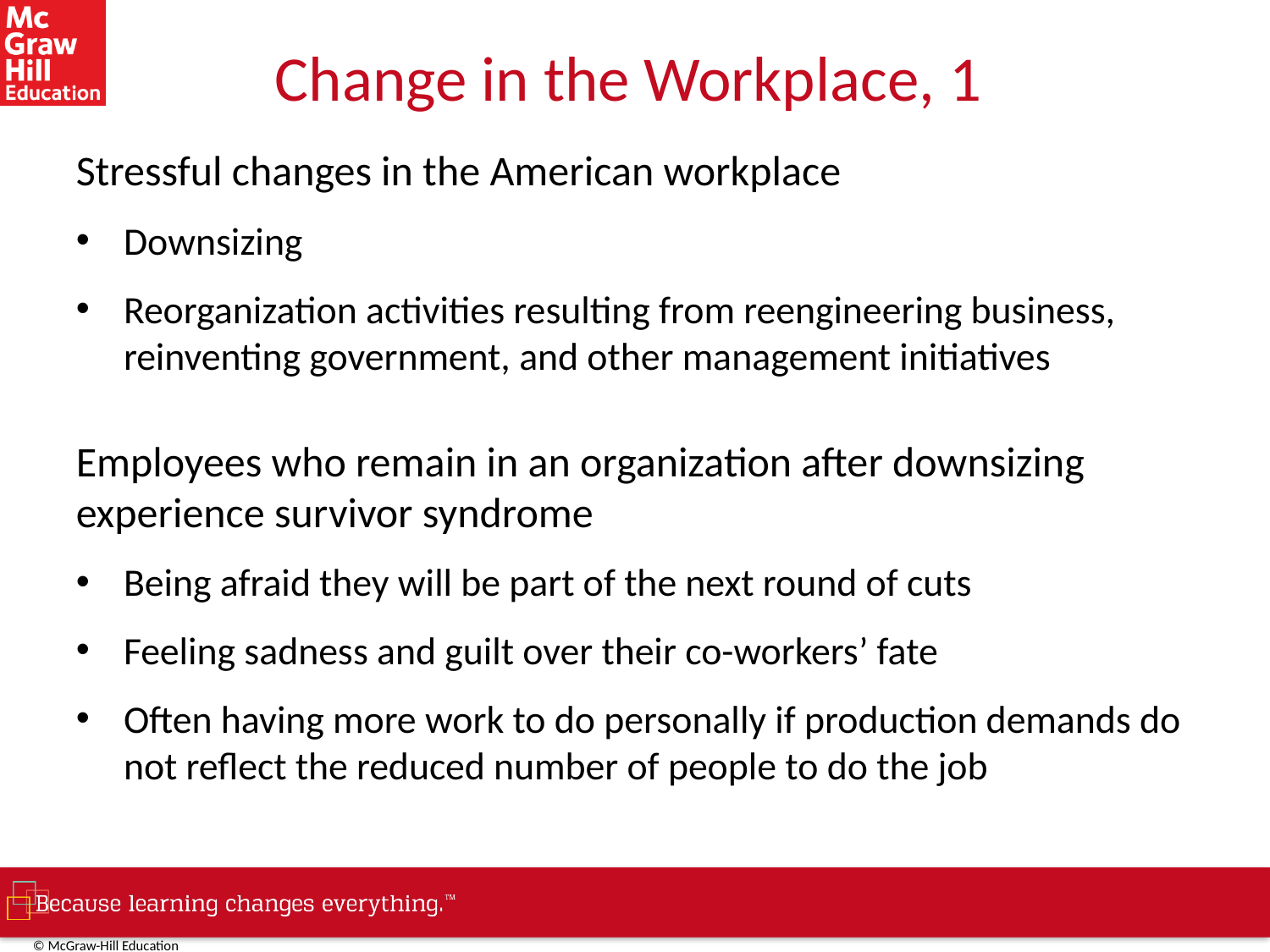

# Change in the Workplace, 1
Stressful changes in the American workplace
Downsizing
Reorganization activities resulting from reengineering business, reinventing government, and other management initiatives

Employees who remain in an organization after downsizing experience survivor syndrome
Being afraid they will be part of the next round of cuts
Feeling sadness and guilt over their co-workers’ fate
Often having more work to do personally if production demands do not reflect the reduced number of people to do the job